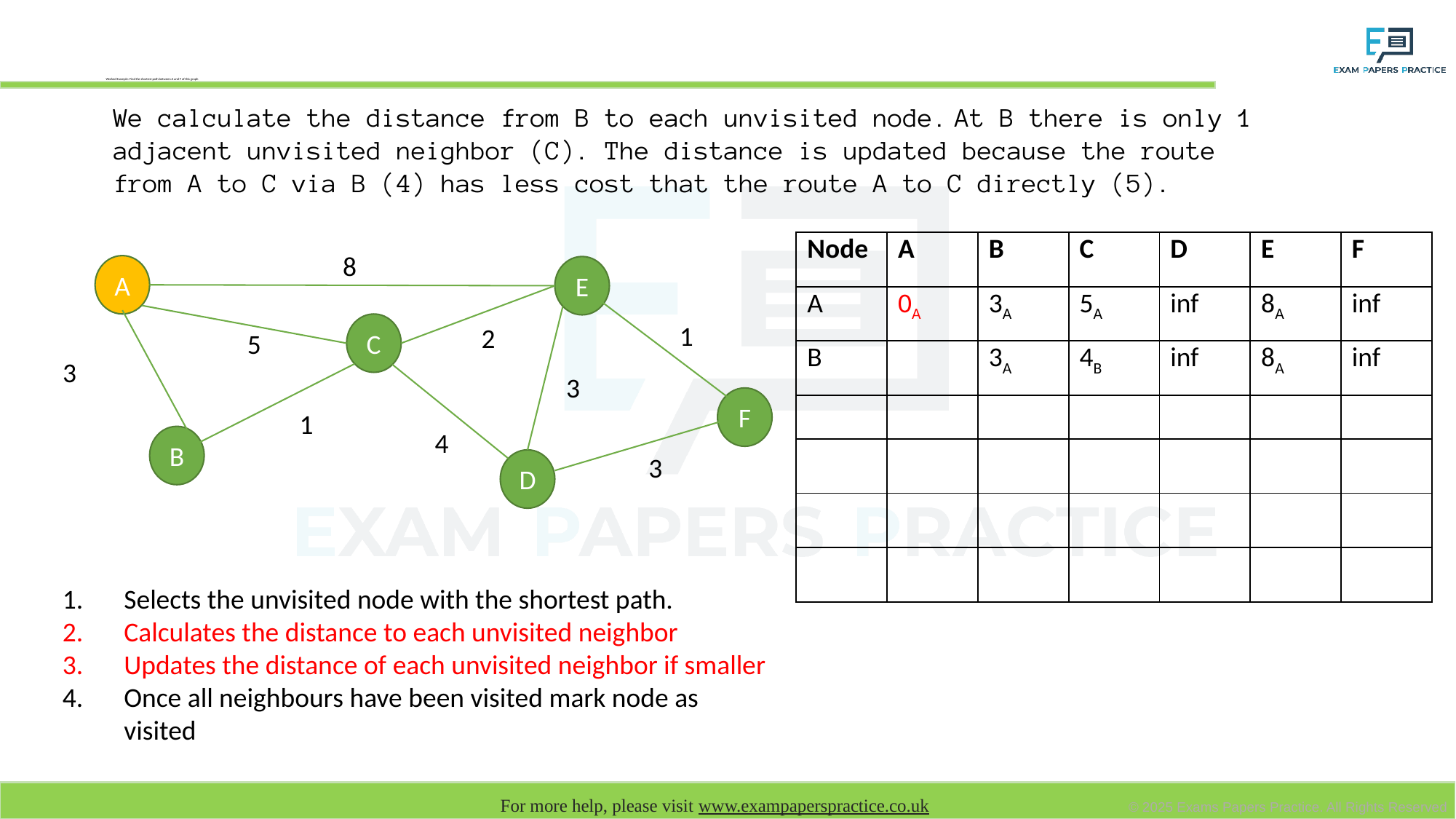

# Worked Example: Find the shortest path between A and F of this graph
We calculate the distance from B to each unvisited node. At B there is only 1 adjacent unvisited neighbor (C). The distance is updated because the route from A to C via B (4) has less cost that the route A to C directly (5).

| Node | A | B | C | D | E | F |
| --- | --- | --- | --- | --- | --- | --- |
| A | 0A | 3A | 5A | inf | 8A | inf |
| B |  | 3A | 4B | inf | 8A | inf |
|  |  |  |  |  |  |  |
|  |  |  |  |  |  |  |
|  |  |  |  |  |  |  |
|  |  |  |  |  |  |  |
8
A
E
1
C
2
5
3
3
F
1
4
B
3
D
Selects the unvisited node with the shortest path.
Calculates the distance to each unvisited neighbor
Updates the distance of each unvisited neighbor if smaller
Once all neighbours have been visited mark node as visited